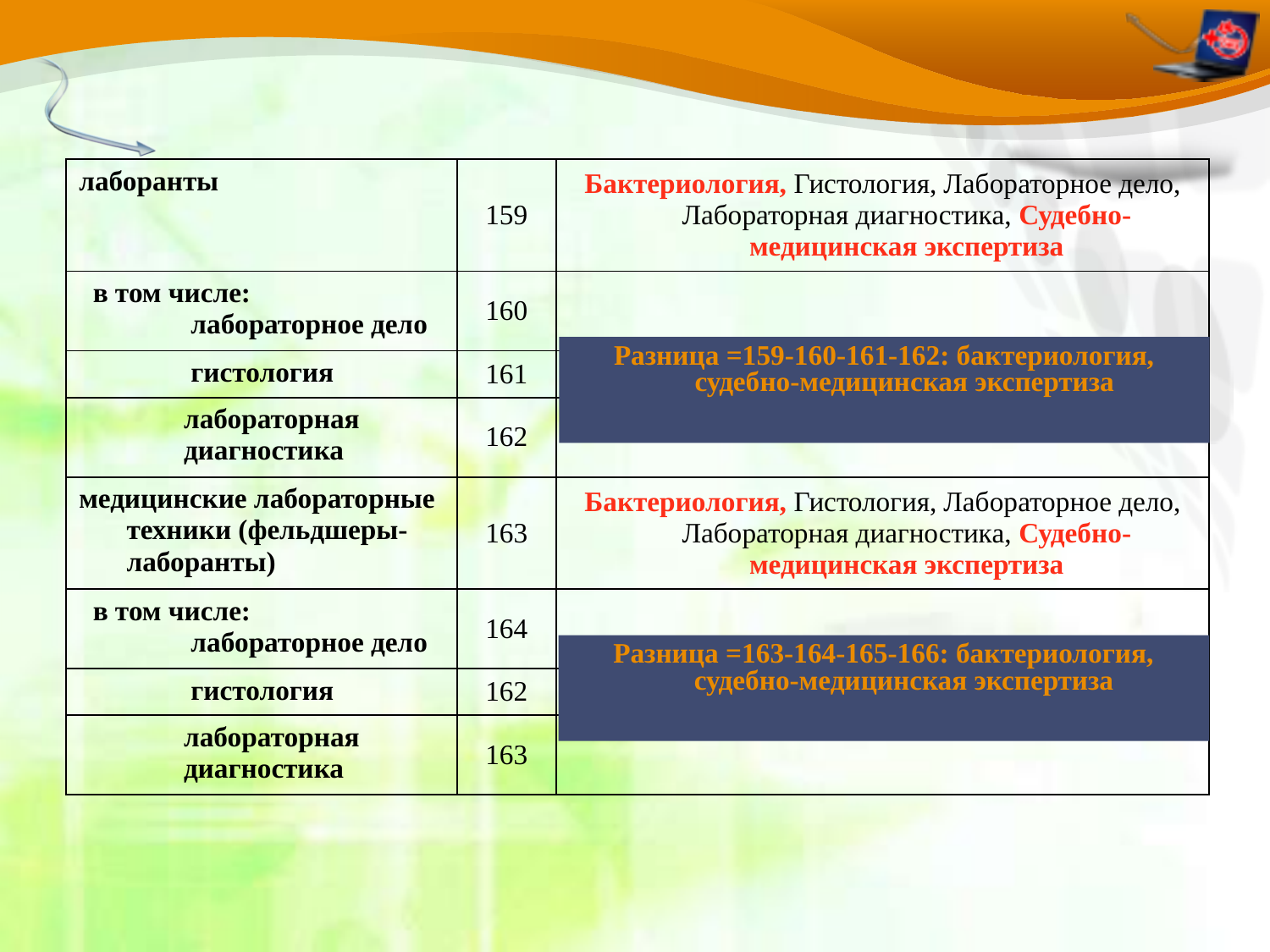

| лаборанты | 159 | Бактериология, Гистология, Лабораторное дело, Лабораторная диагностика, Судебно-медицинская экспертиза |
| --- | --- | --- |
| в том числе: лабораторное дело | 160 |  |
| гистология | 161 |  |
| лабораторная диагностика | 162 |  |
| медицинские лабораторные техники (фельдшеры-лаборанты) | 163 | Бактериология, Гистология, Лабораторное дело, Лабораторная диагностика, Судебно-медицинская экспертиза |
| в том числе: лабораторное дело | 164 |  |
| гистология | 162 |  |
| лабораторная диагностика | 163 |  |
Разница =159-160-161-162: бактериология, судебно-медицинская экспертиза
Разница =163-164-165-166: бактериология, судебно-медицинская экспертиза